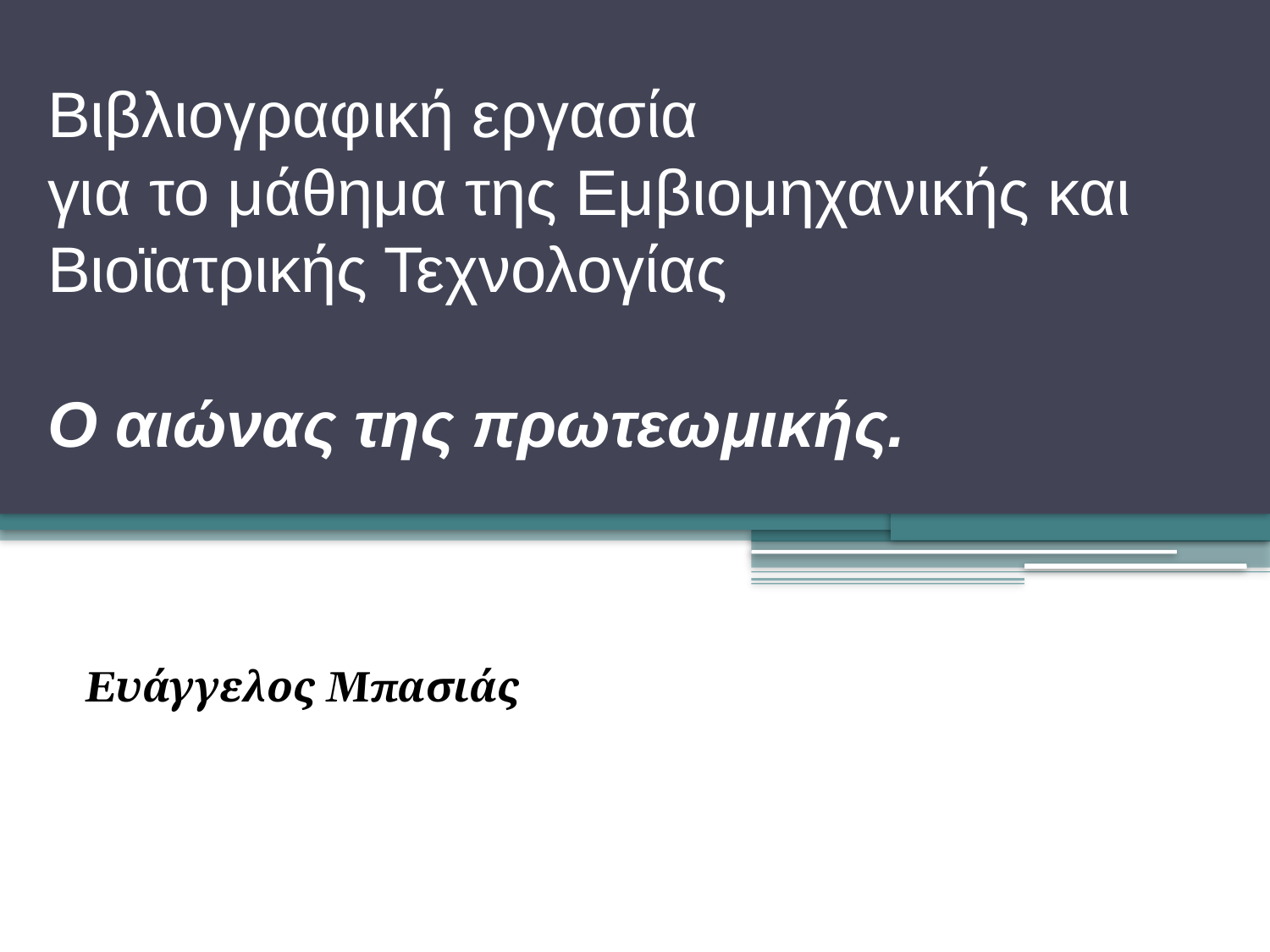

# Βιβλιογραφική εργασία για το μάθημα της Εμβιομηχανικής και Βιοϊατρικής Τεχνολογίας Ο αιώνας της πρωτεωμικής.

Ευάγγελος Μπασιάς